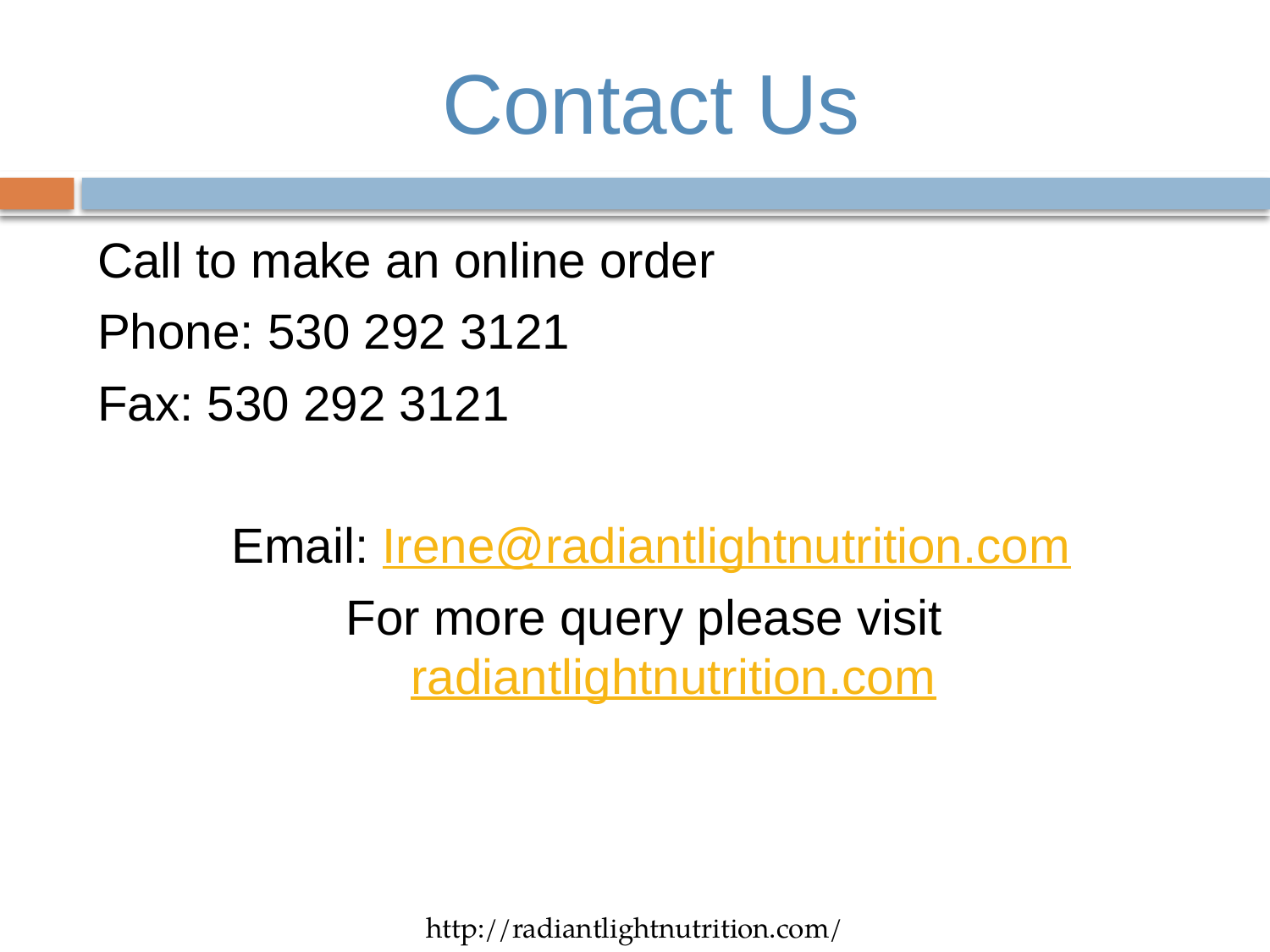

# Contact Us
Call to make an online order
Phone: 530 292 3121
Fax: 530 292 3121

Email: Irene@radiantlightnutrition.com
For more query please visit radiantlightnutrition.com
http://radiantlightnutrition.com/